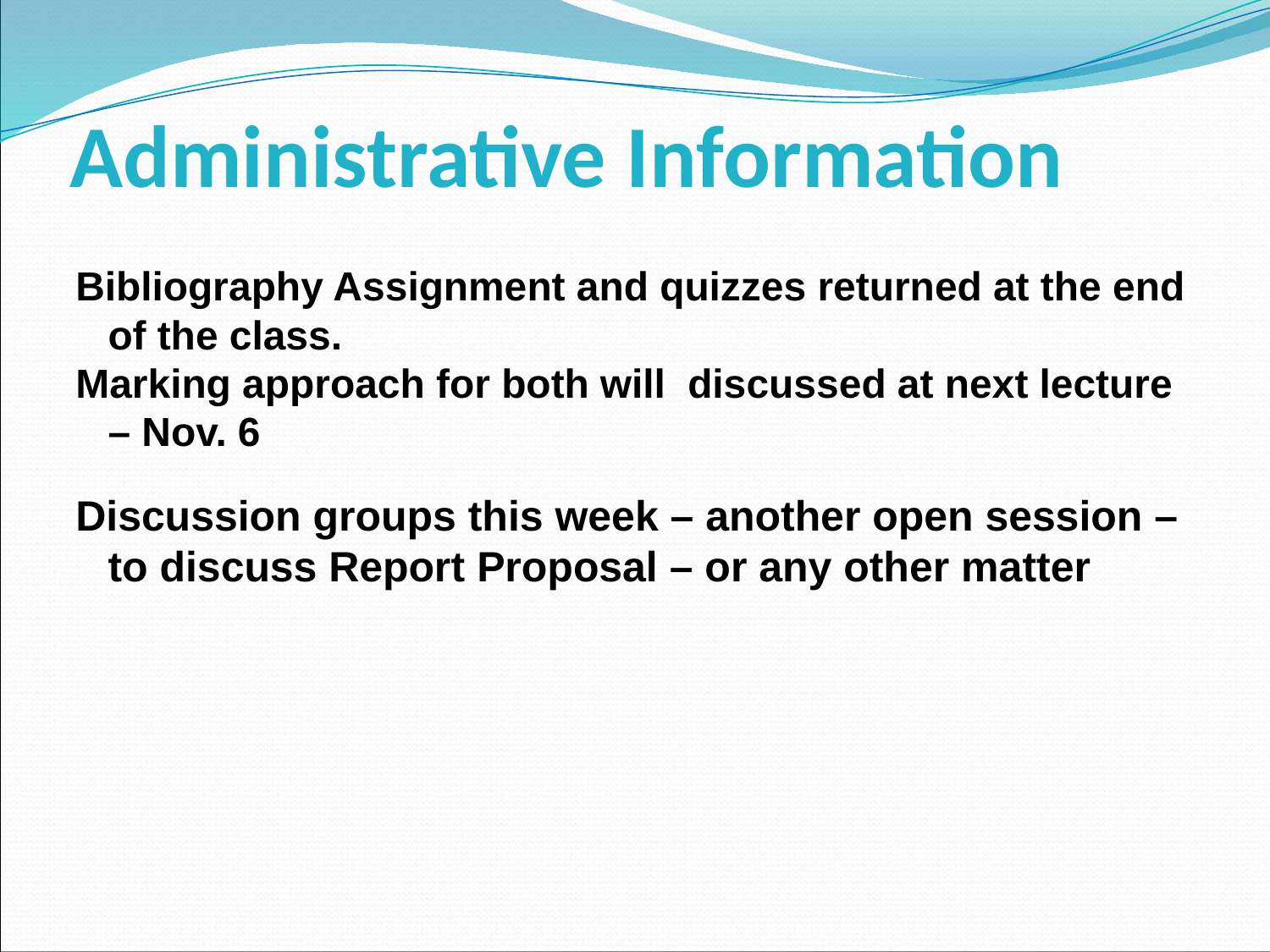

# Administrative Information

Bibliography Assignment and quizzes returned at the end of the class.
Marking approach for both will  discussed at next lecture – Nov. 6

Discussion groups this week – another open session – to discuss Report Proposal – or any other matter